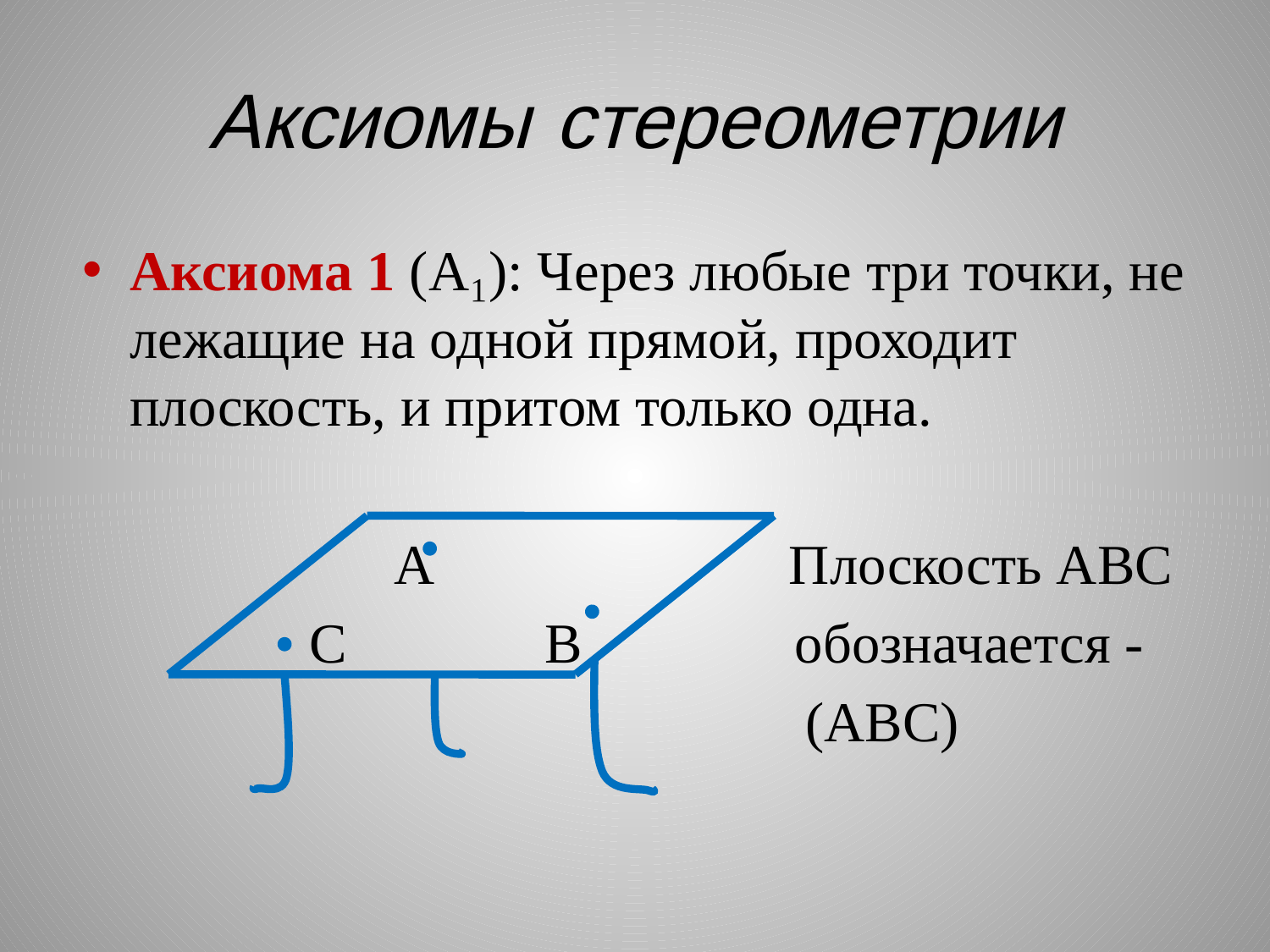

# Аксиомы стереометрии
Аксиома 1 (А₁): Через любые три точки, не лежащие на одной прямой, проходит плоскость, и притом только одна.

                      А                         Плоскость АВС
                С              В               обозначается -
                                                   (АВС)